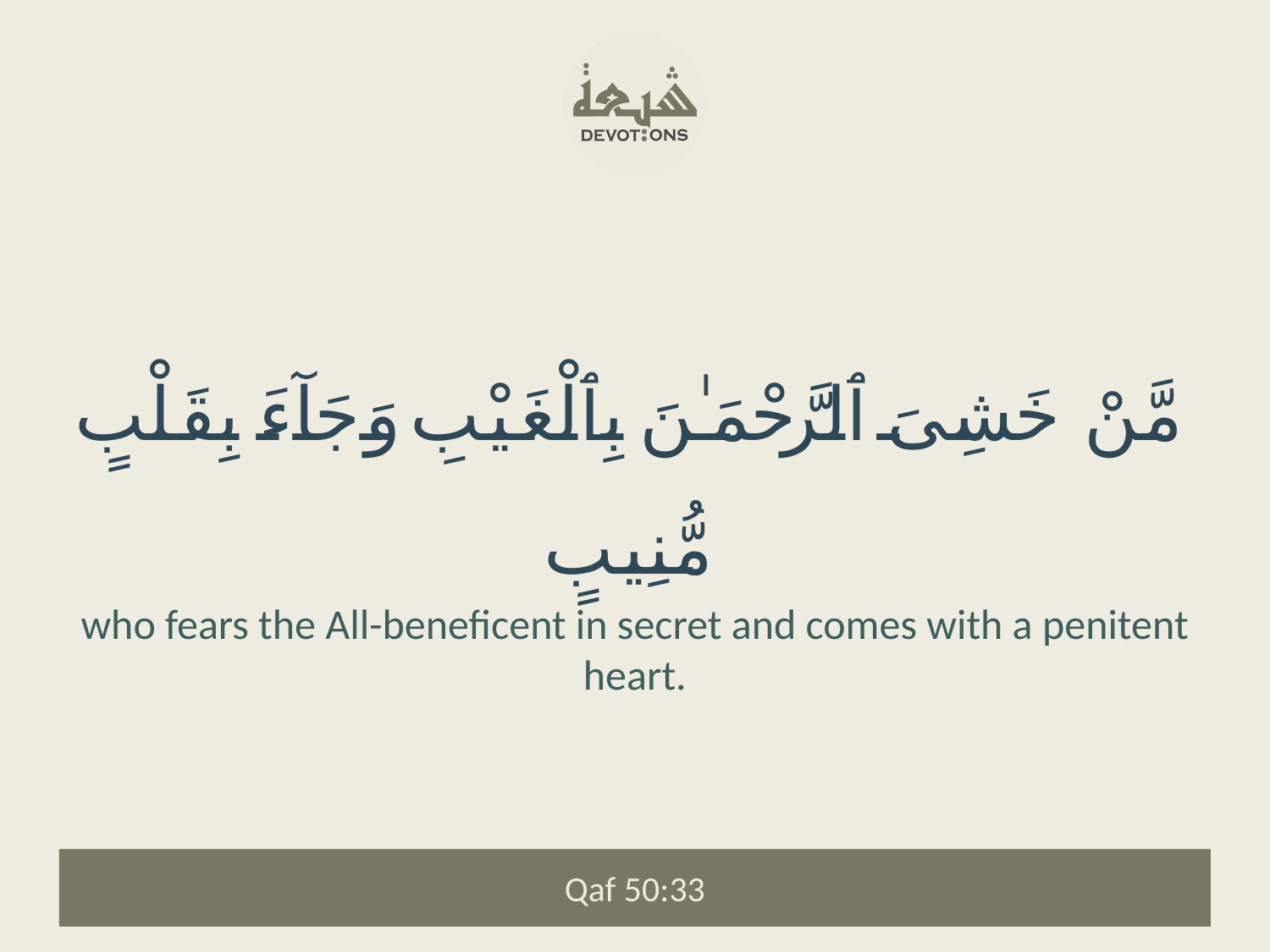

مَّنْ خَشِىَ ٱلرَّحْمَـٰنَ بِٱلْغَيْبِ وَجَآءَ بِقَلْبٍ مُّنِيبٍ
who fears the All-beneficent in secret and comes with a penitent heart.
Qaf 50:33